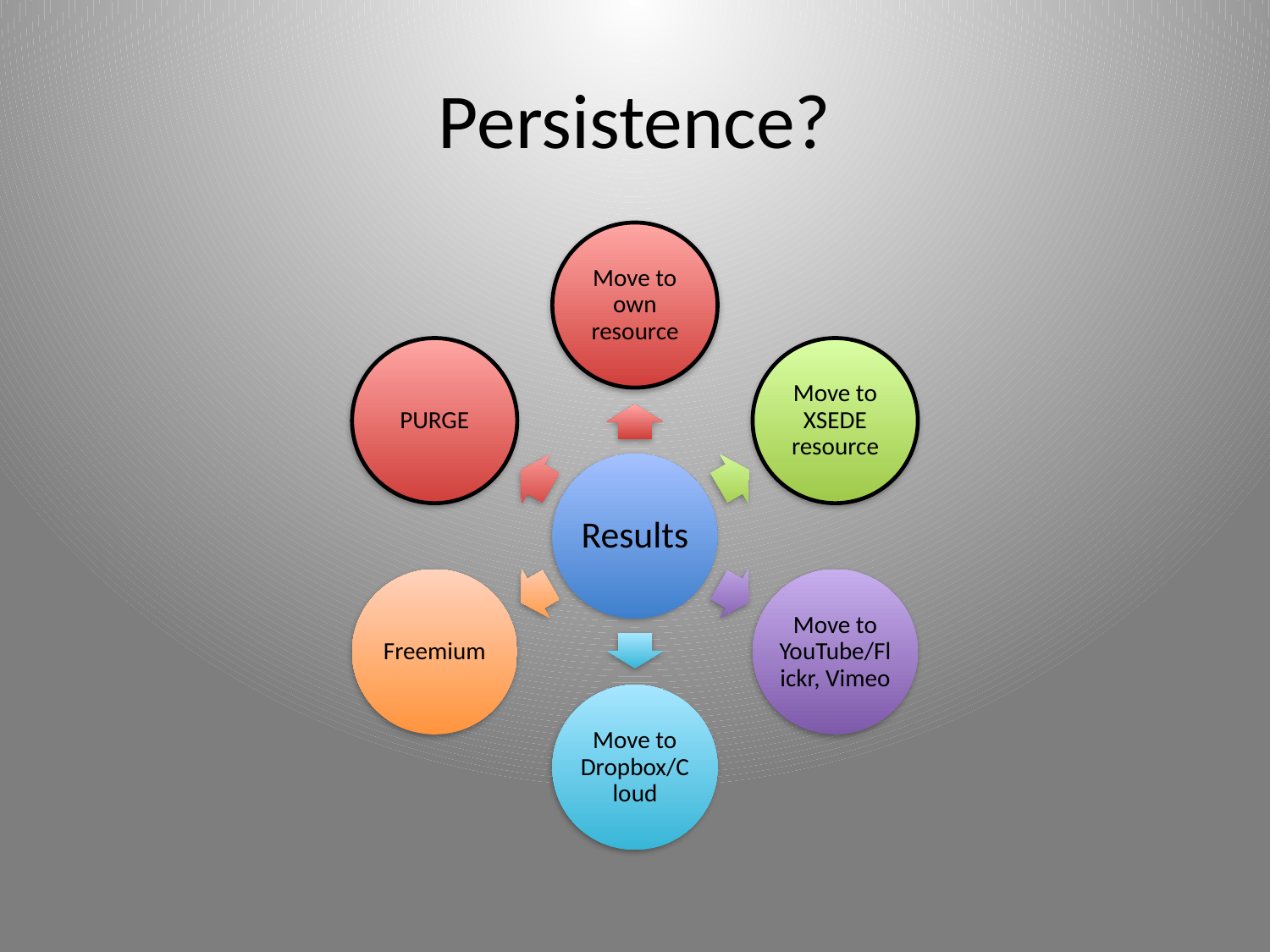

# Persistence?
Results

Move to own resource

Move to XSEDE resource

Move to YouTube/Flickr, Vimeo

Move to Dropbox/Cloud

Freemium

PURGE